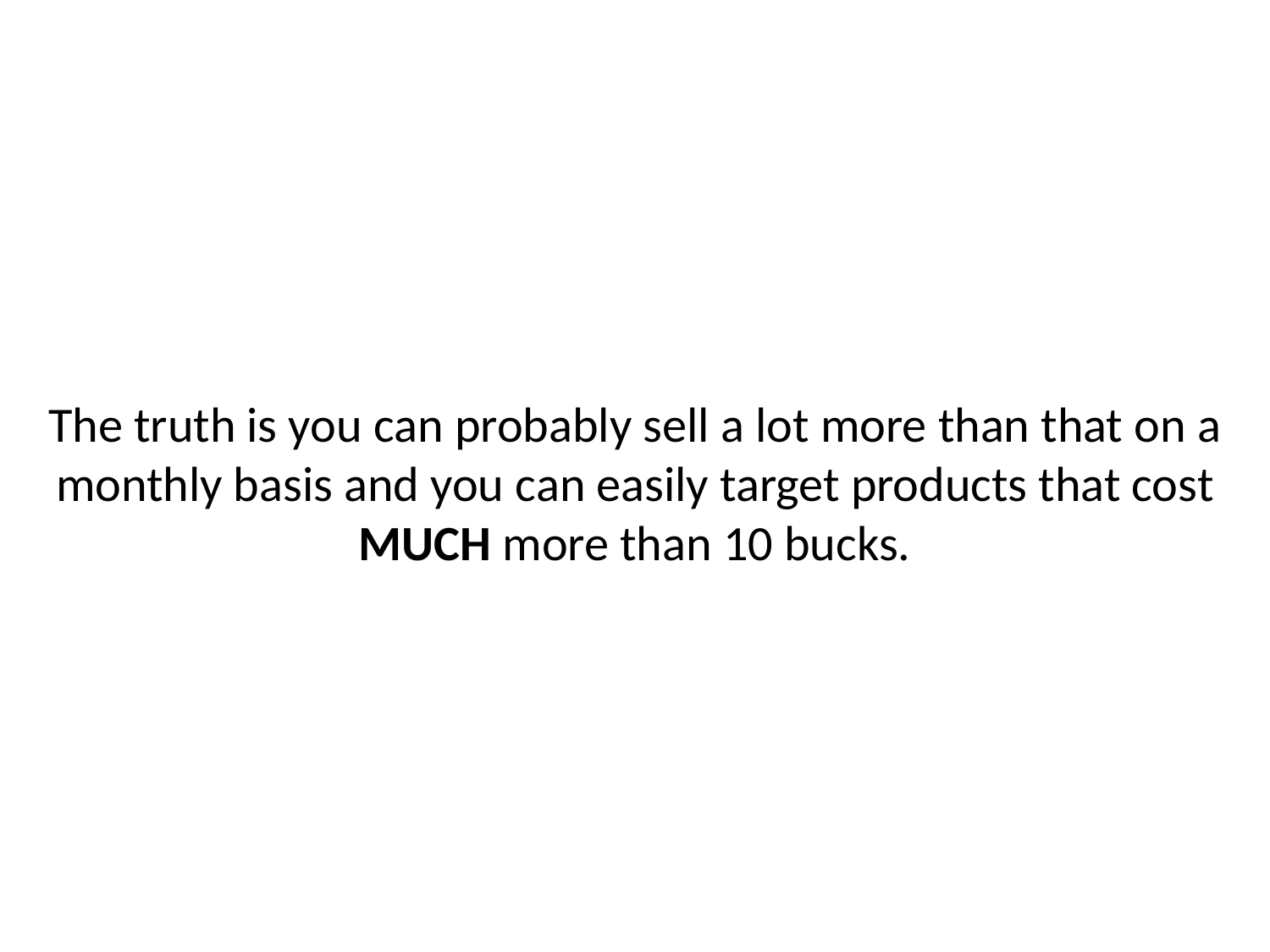

# The truth is you can probably sell a lot more than that on a monthly basis and you can easily target products that cost MUCH more than 10 bucks.